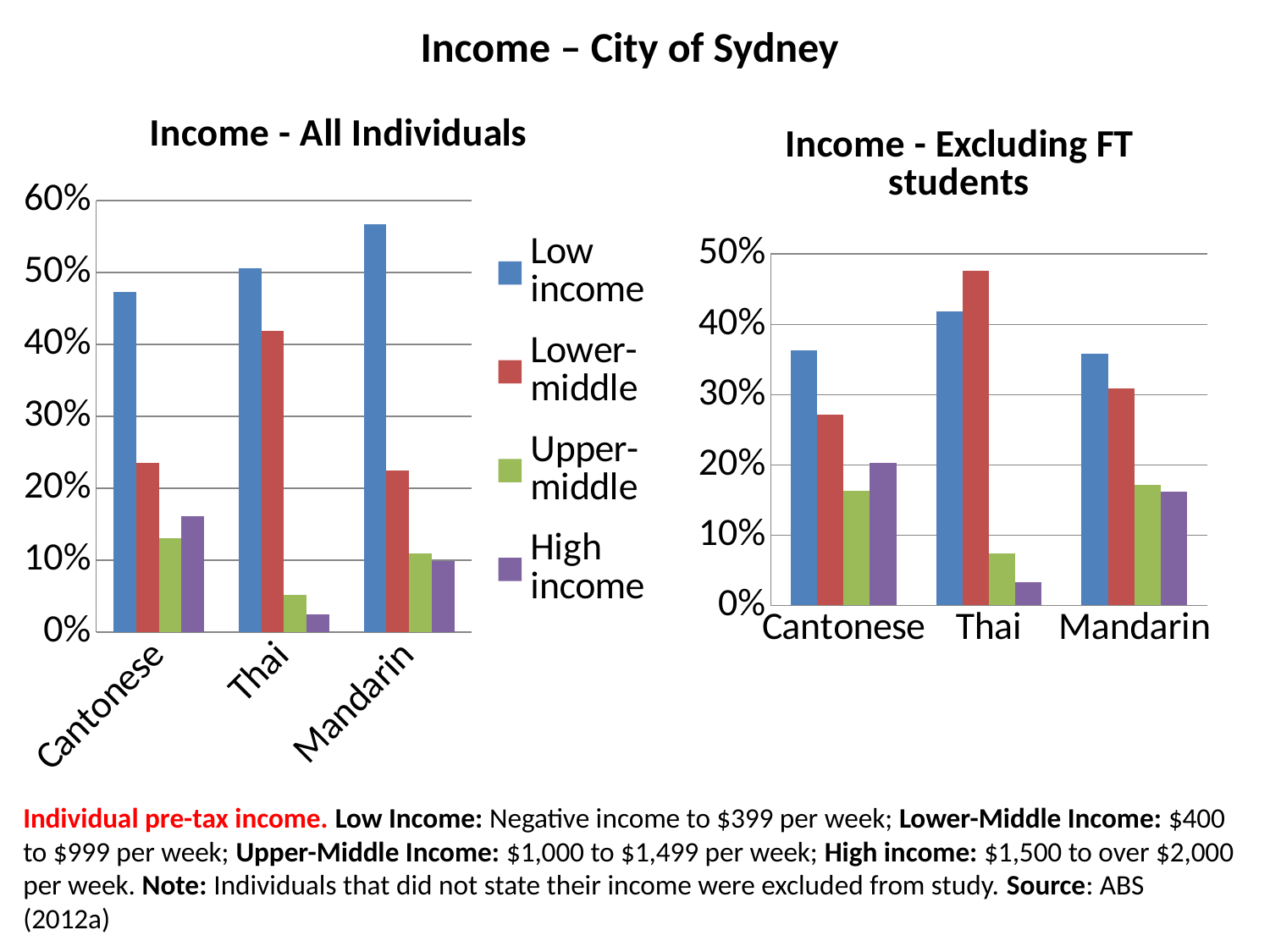

Income – City of Sydney

### Chart: Income - All Individuals

| Category | Low income | Lower-middle | Upper-middle | High income |
|---|---|---|---|---|
| Cantonese | 0.473 | 0.235 | 0.13 | 0.161 |
| Thai | 0.506 | 0.419 | 0.051 | 0.024 |
| Mandarin | 0.567 | 0.225 | 0.109 | 0.099 |

### Chart: Income - Excluding FT students

| Category | Low income | Lower-middle | Upper-middle | High income |
|---|---|---|---|---|
| Cantonese | 0.363 | 0.271 | 0.163 | 0.203 |
| Thai | 0.418 | 0.476 | 0.074 | 0.033 |
| Mandarin | 0.358 | 0.309 | 0.171 | 0.162 |
Individual pre-tax income. Low Income: Negative income to $399 per week; Lower-Middle Income: $400 to $999 per week; Upper-Middle Income: $1,000 to $1,499 per week; High income: $1,500 to over $2,000 per week. Note: Individuals that did not state their income were excluded from study. Source: ABS (2012a)